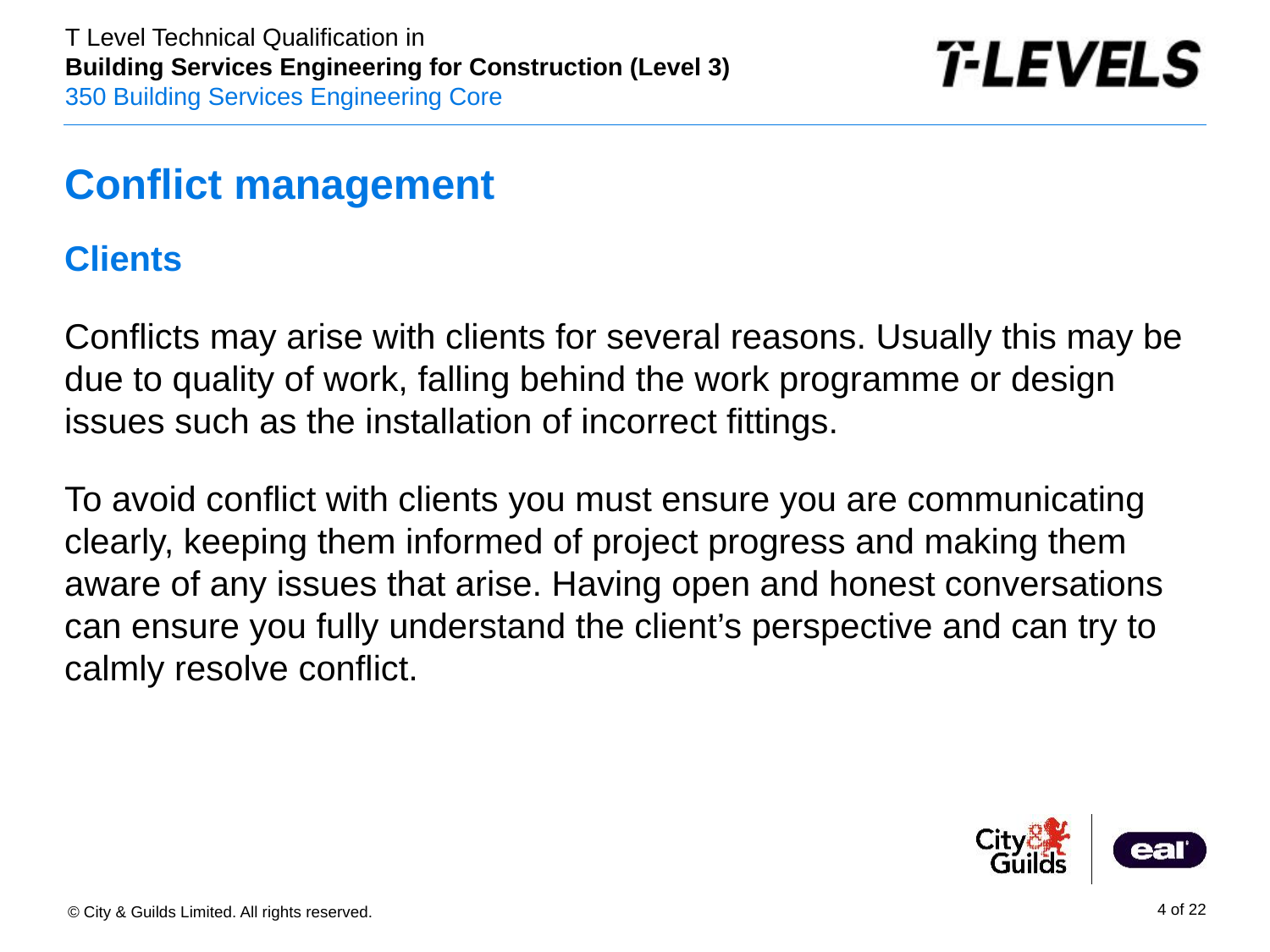

# Conflict management
Clients
Conflicts may arise with clients for several reasons. Usually this may be due to quality of work, falling behind the work programme or design issues such as the installation of incorrect fittings.
To avoid conflict with clients you must ensure you are communicating clearly, keeping them informed of project progress and making them aware of any issues that arise. Having open and honest conversations can ensure you fully understand the client’s perspective and can try to calmly resolve conflict.